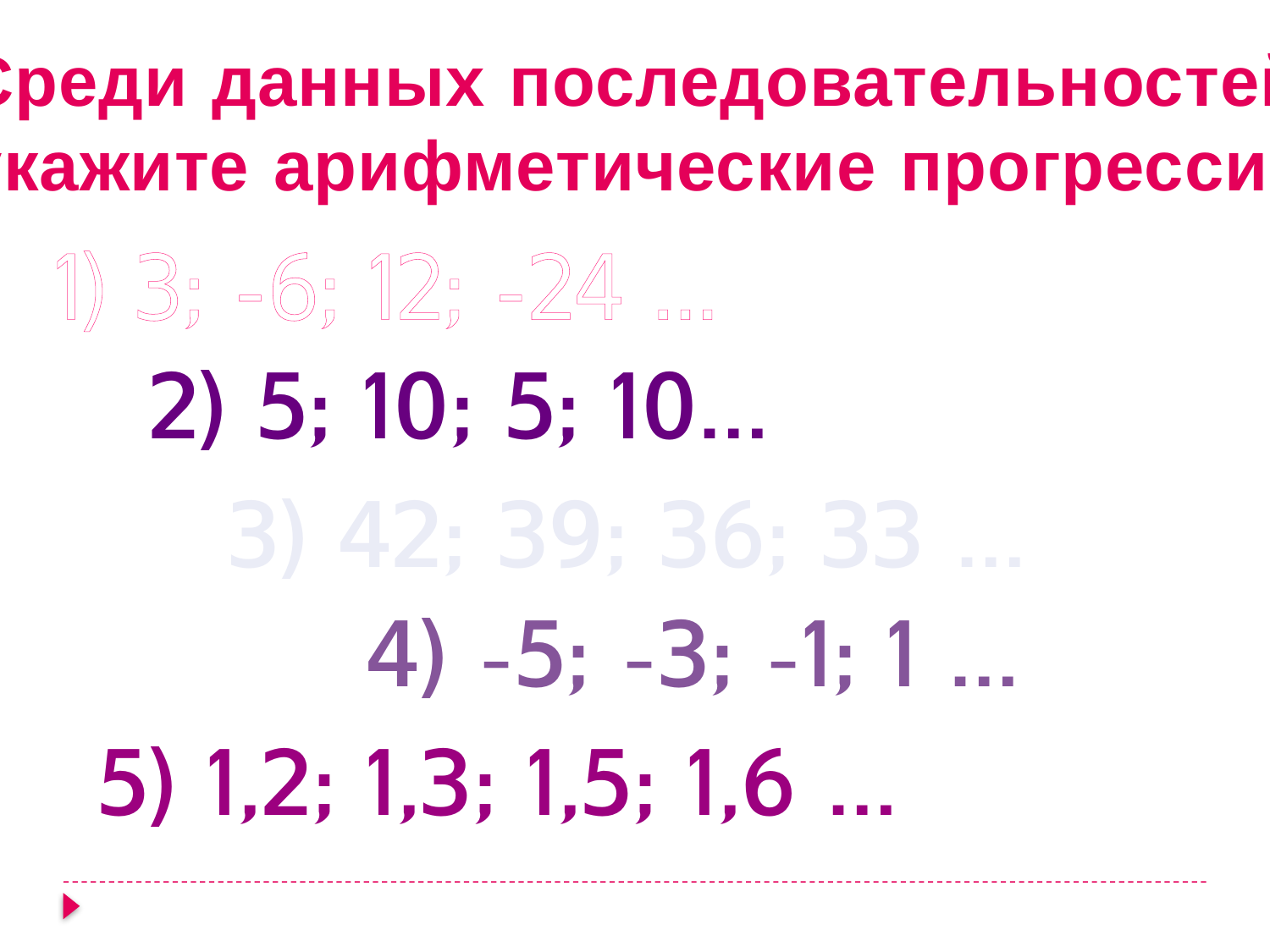

Среди данных последовательностей
укажите арифметические прогрессии:
1) 3; -6; 12; -24 …
2) 5; 10; 5; 10…
3) 42; 39; 36; 33 …
4) -5; -3; -1; 1 …
5) 1,2; 1,3; 1,5; 1,6 …